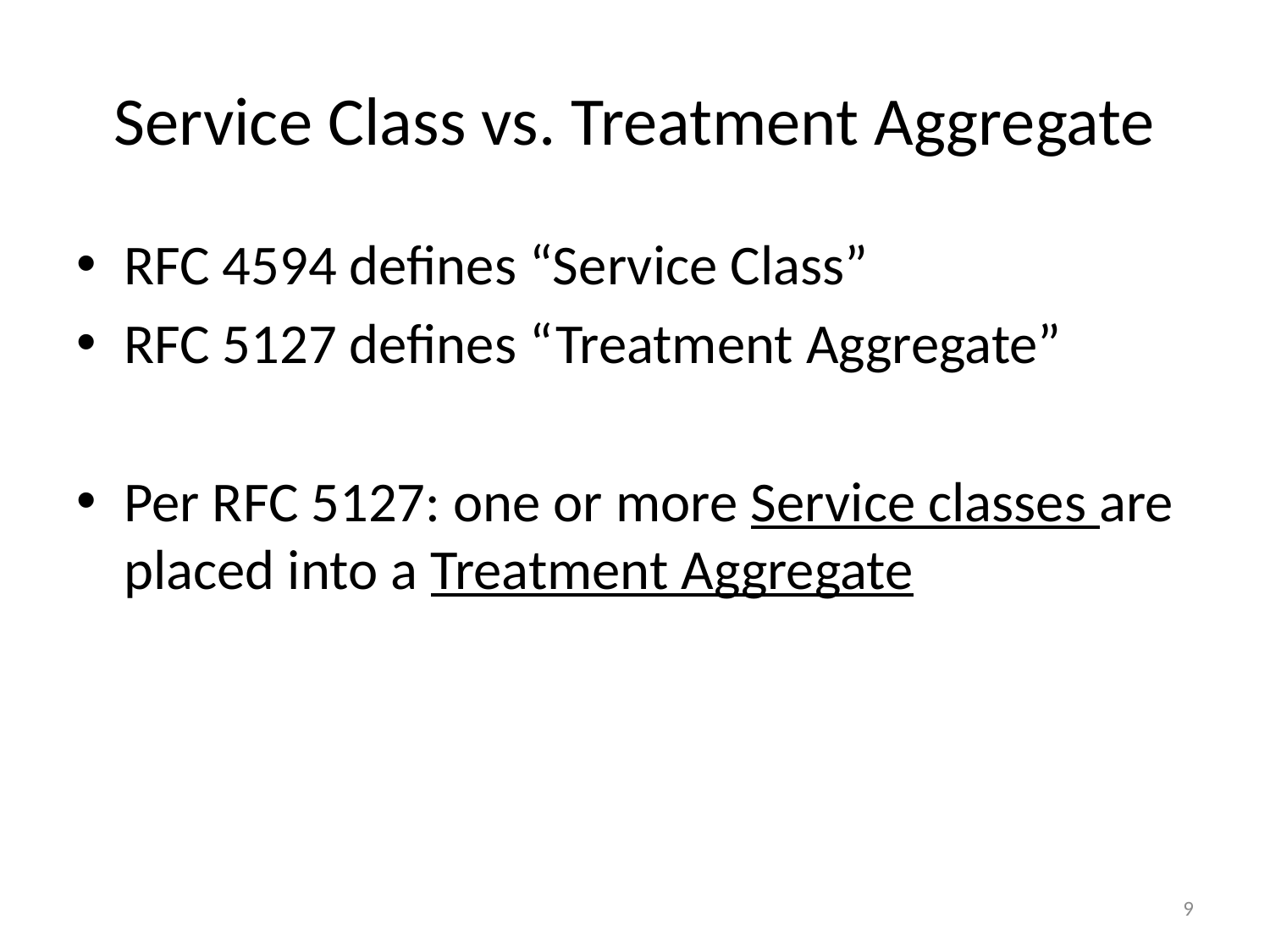

# Service Class vs. Treatment Aggregate
RFC 4594 defines “Service Class”
RFC 5127 defines “Treatment Aggregate”

Per RFC 5127: one or more Service classes are placed into a Treatment Aggregate
9